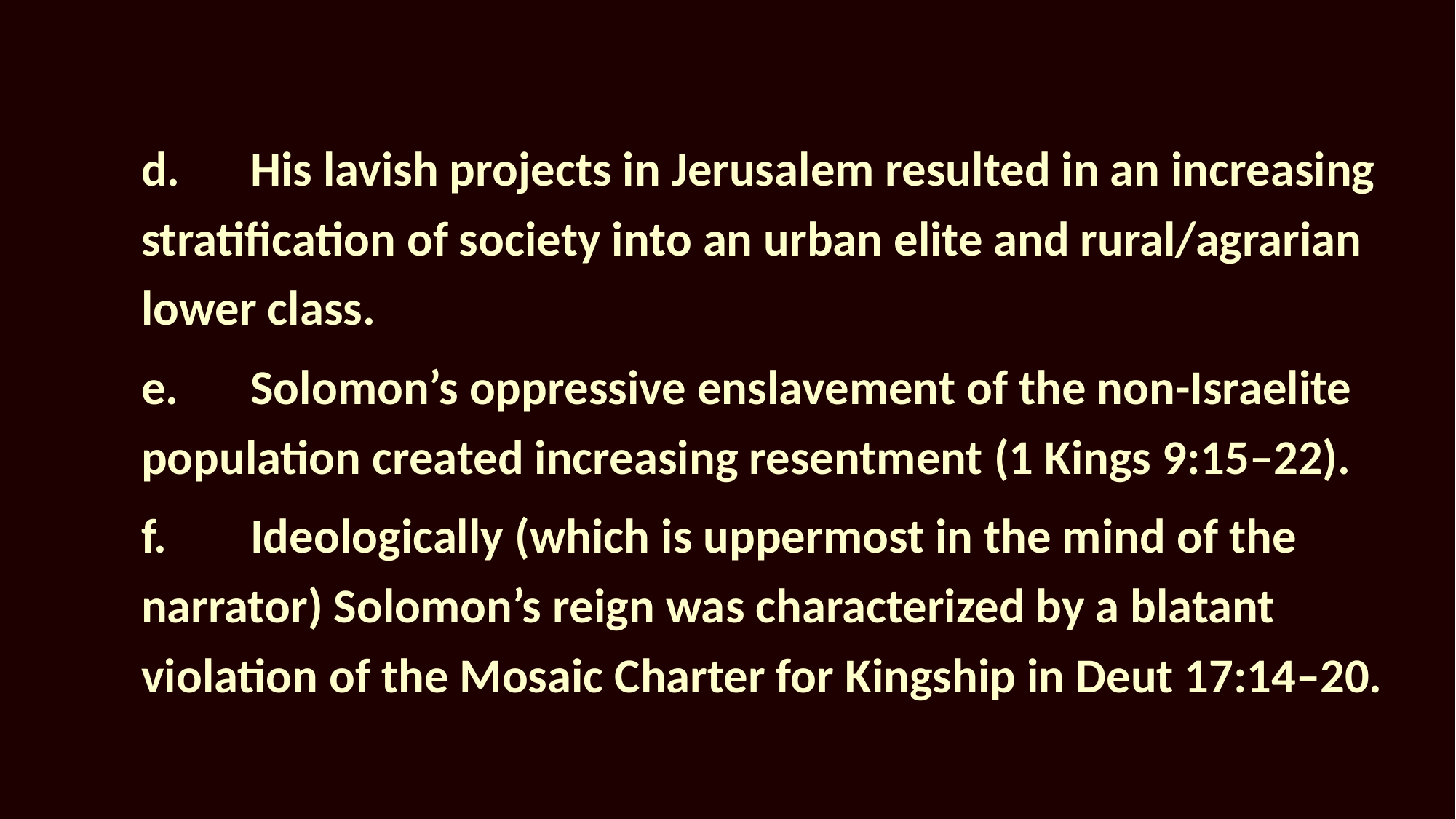

d.	His lavish projects in Jerusalem resulted in an increasing stratification of society into an urban elite and rural/agrarian lower class.
	e.	Solomon’s oppressive enslavement of the non-Israelite population created increasing resentment (1 Kings 9:15–22).
	f.	Ideologically (which is uppermost in the mind of the narrator) Solomon’s reign was characterized by a blatant violation of the Mosaic Charter for Kingship in Deut 17:14–20.